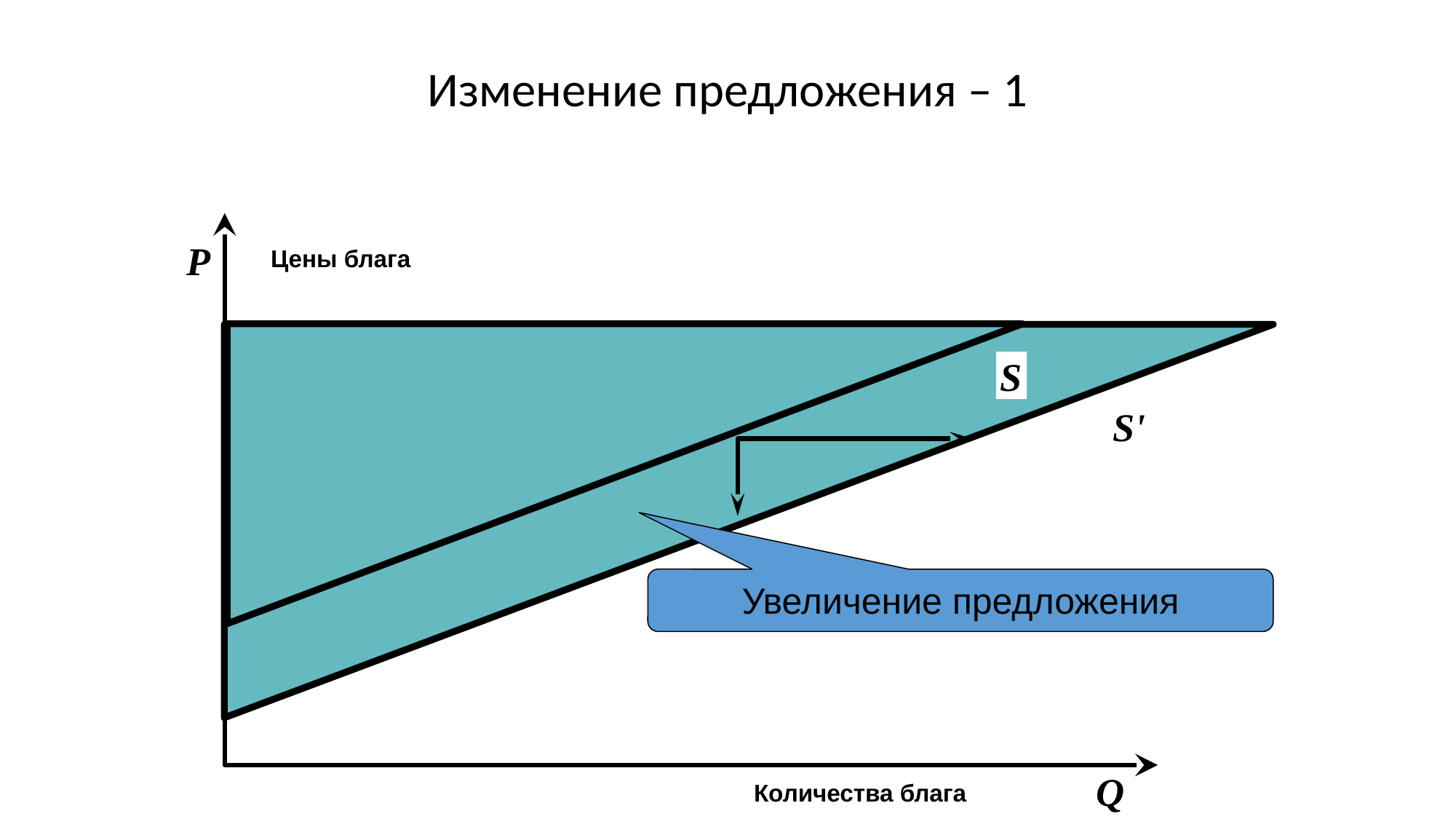

# Изменение предложения – 1

P
Цены блага

S
S'

Увеличение предложения
Q
Количества блага